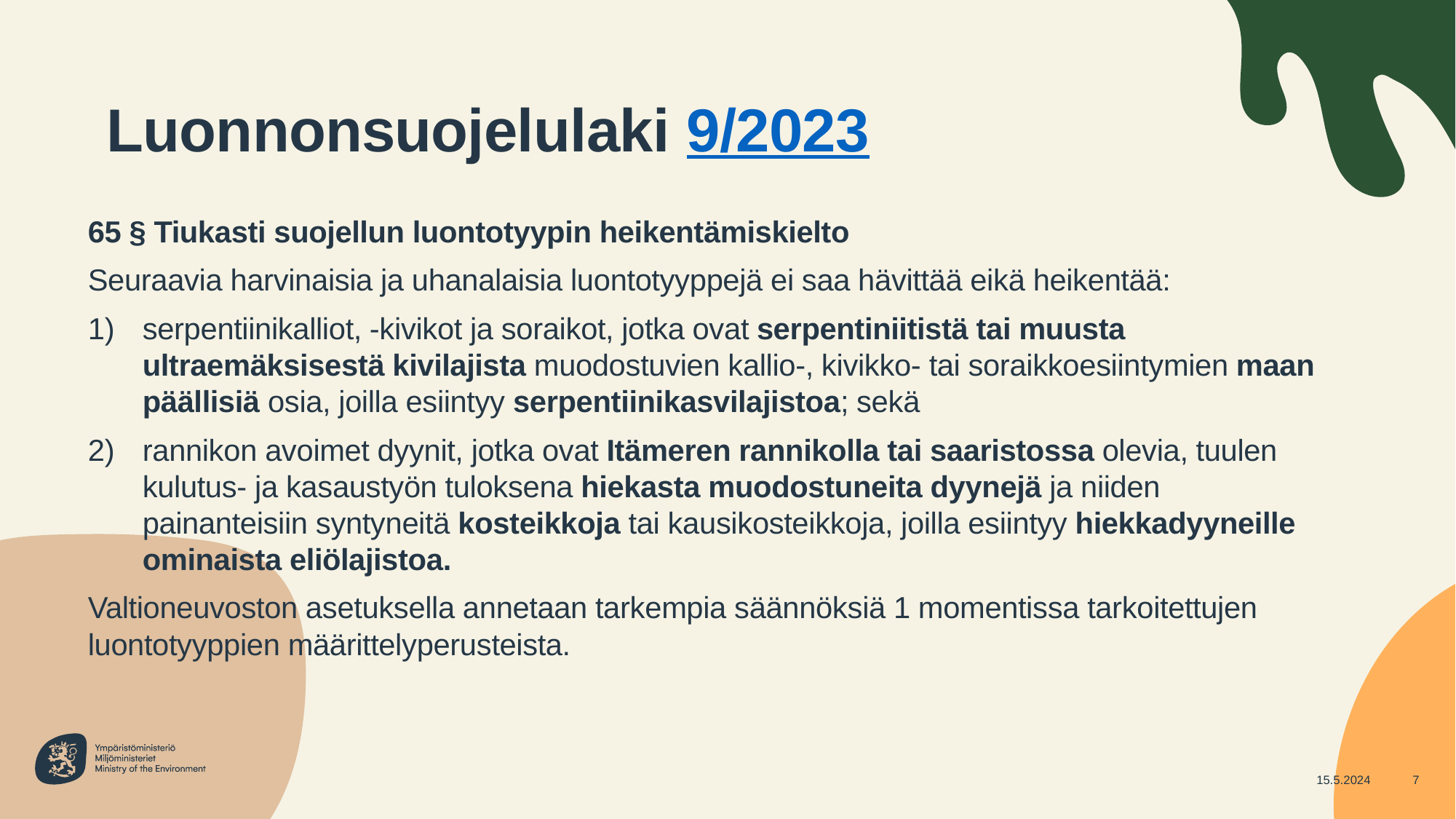

# Luonnonsuojelulaki 9/2023
65 § Tiukasti suojellun luontotyypin heikentämiskielto
Seuraavia harvinaisia ja uhanalaisia luontotyyppejä ei saa hävittää eikä heikentää:
serpentiinikalliot, -kivikot ja soraikot, jotka ovat serpentiniitistä tai muusta ultraemäksisestä kivilajista muodostuvien kallio-, kivikko- tai soraikkoesiintymien maan päällisiä osia, joilla esiintyy serpentiinikasvilajistoa; sekä
rannikon avoimet dyynit, jotka ovat Itämeren rannikolla tai saaristossa olevia, tuulen kulutus- ja kasaustyön tuloksena hiekasta muodostuneita dyynejä ja niiden painanteisiin syntyneitä kosteikkoja tai kausikosteikkoja, joilla esiintyy hiekkadyyneille ominaista eliölajistoa.
Valtioneuvoston asetuksella annetaan tarkempia säännöksiä 1 momentissa tarkoitettujen luontotyyppien määrittelyperusteista.

15.5.2024
7